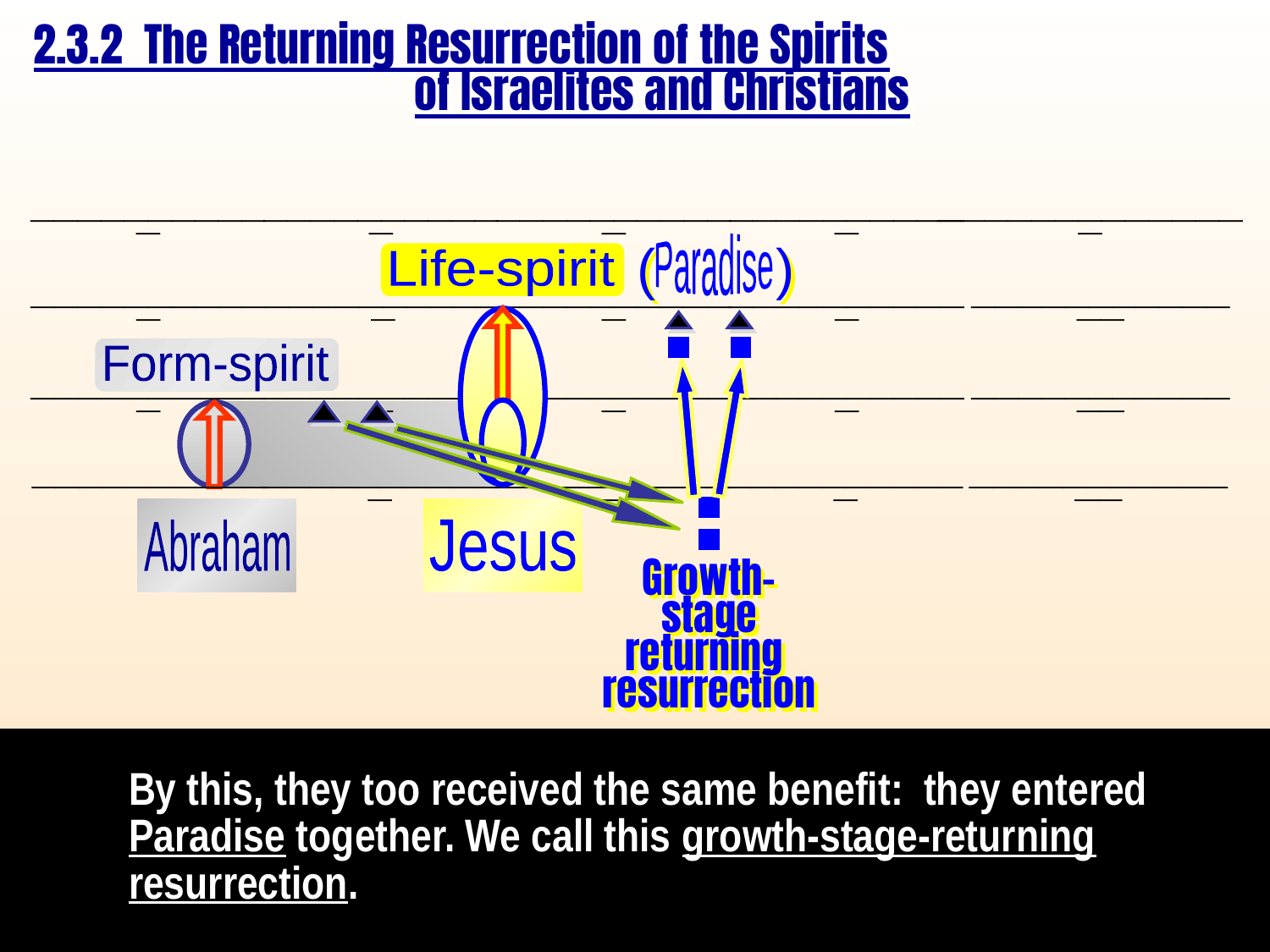

2.3.2  The Returning Resurrection of the Spirits
			of Israelites and Christians
___________
___________
___________
___________
______________
(
)
Paradise

Life-spirit
___________
___________
___________
___________
_____________

.
.

Form-spirit

___________
___________
___________
___________
_____________

___________
___________
___________
___________
_____________
.

Abraham

Jesus
.
Growth-
stage
returning
resurrection

By this, they too received the same benefit:  they entered Paradise together. We call this growth-stage-returning resurrection.